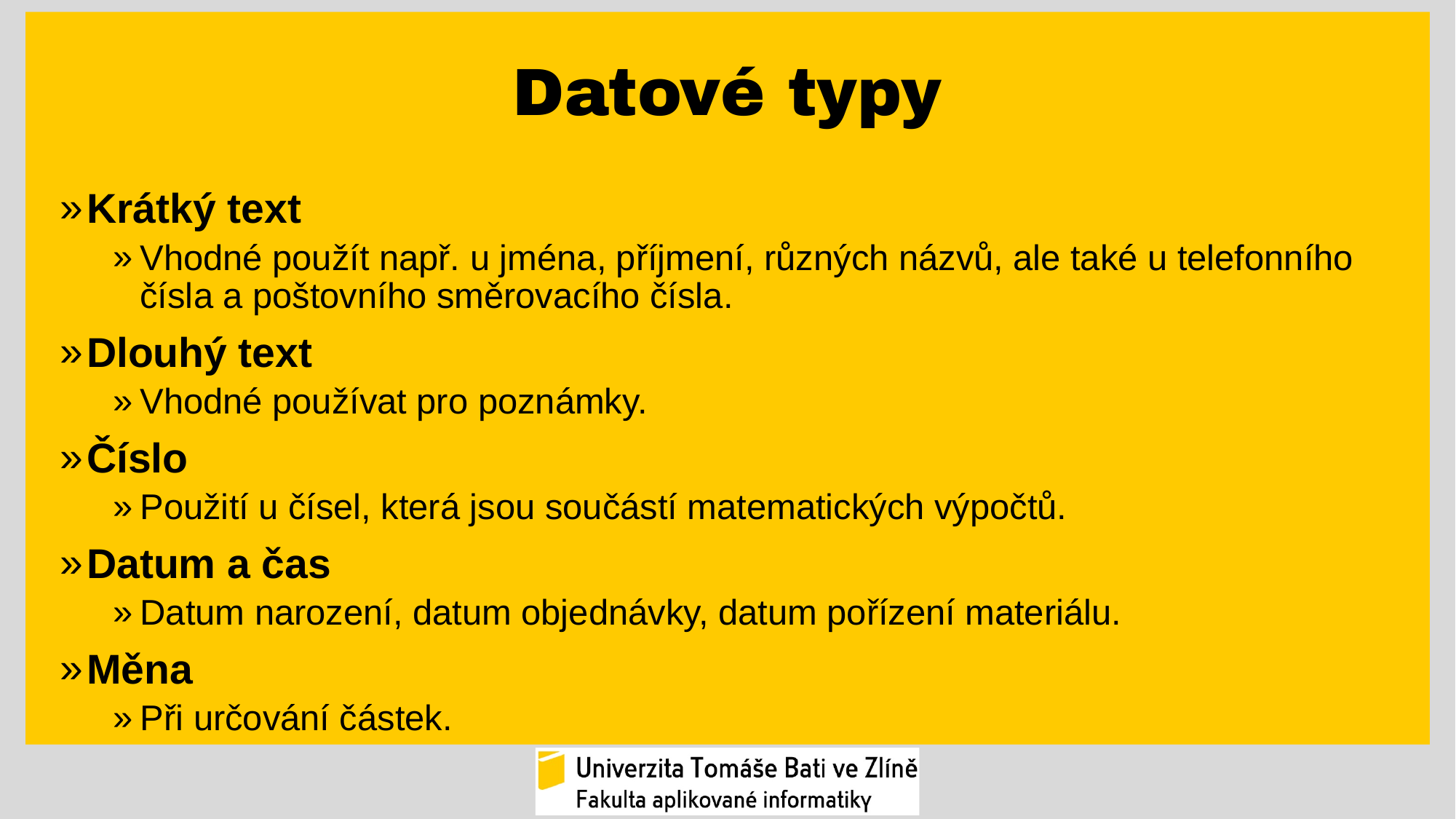

# Datové typy
Krátký text
Vhodné použít např. u jména, příjmení, různých názvů, ale také u telefonního čísla a poštovního směrovacího čísla.
Dlouhý text
Vhodné používat pro poznámky.
Číslo
Použití u čísel, která jsou součástí matematických výpočtů.
Datum a čas
Datum narození, datum objednávky, datum pořízení materiálu.
Měna
Při určování částek.